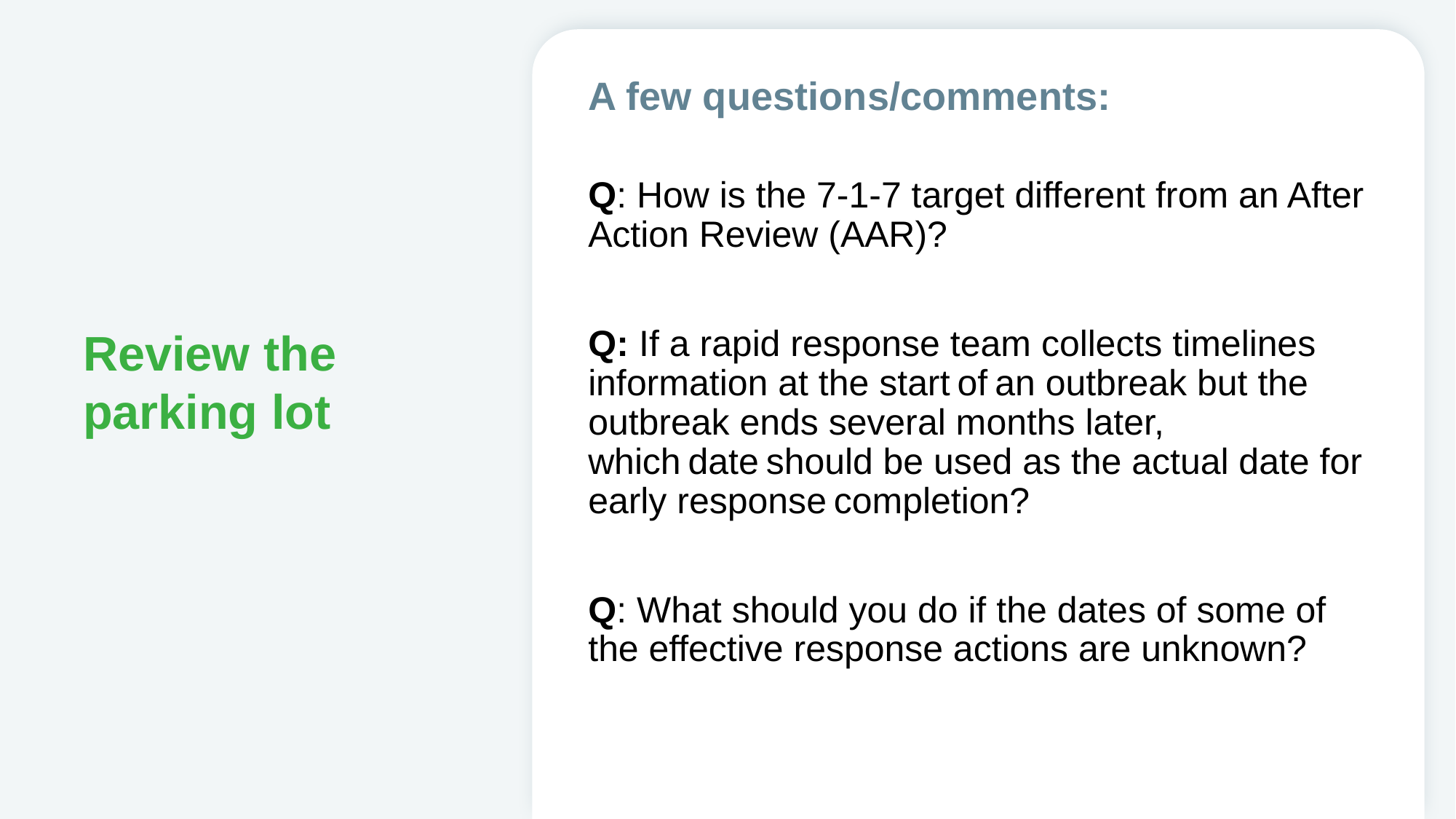

A few questions/comments:
Q: How is the 7-1-7 target different from an After Action Review (AAR)?

Q: If a rapid response team collects timelines information at the start of an outbreak but the outbreak ends several months later, which date should be used as the actual date for early response completion?

Q: What should you do if the dates of some of the effective response actions are unknown?

# Review the parking lot